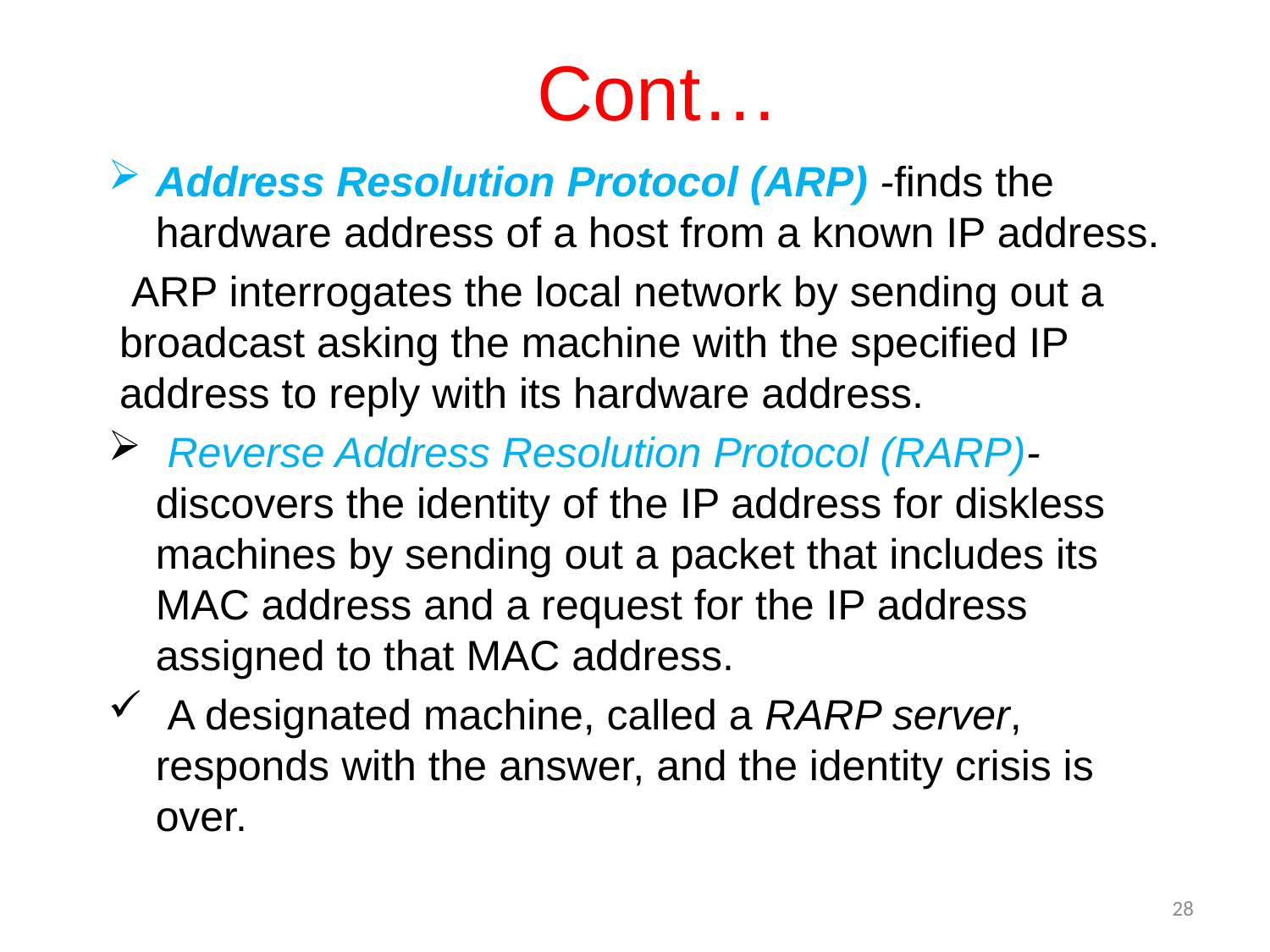

# Cont…
Address Resolution Protocol (ARP) -finds the hardware address of a host from a known IP address.
 ARP interrogates the local network by sending out a broadcast asking the machine with the specified IP address to reply with its hardware address.
 Reverse Address Resolution Protocol (RARP)-discovers the identity of the IP address for diskless machines by sending out a packet that includes its MAC address and a request for the IP address assigned to that MAC address.
 A designated machine, called a RARP server, responds with the answer, and the identity crisis is over.
28